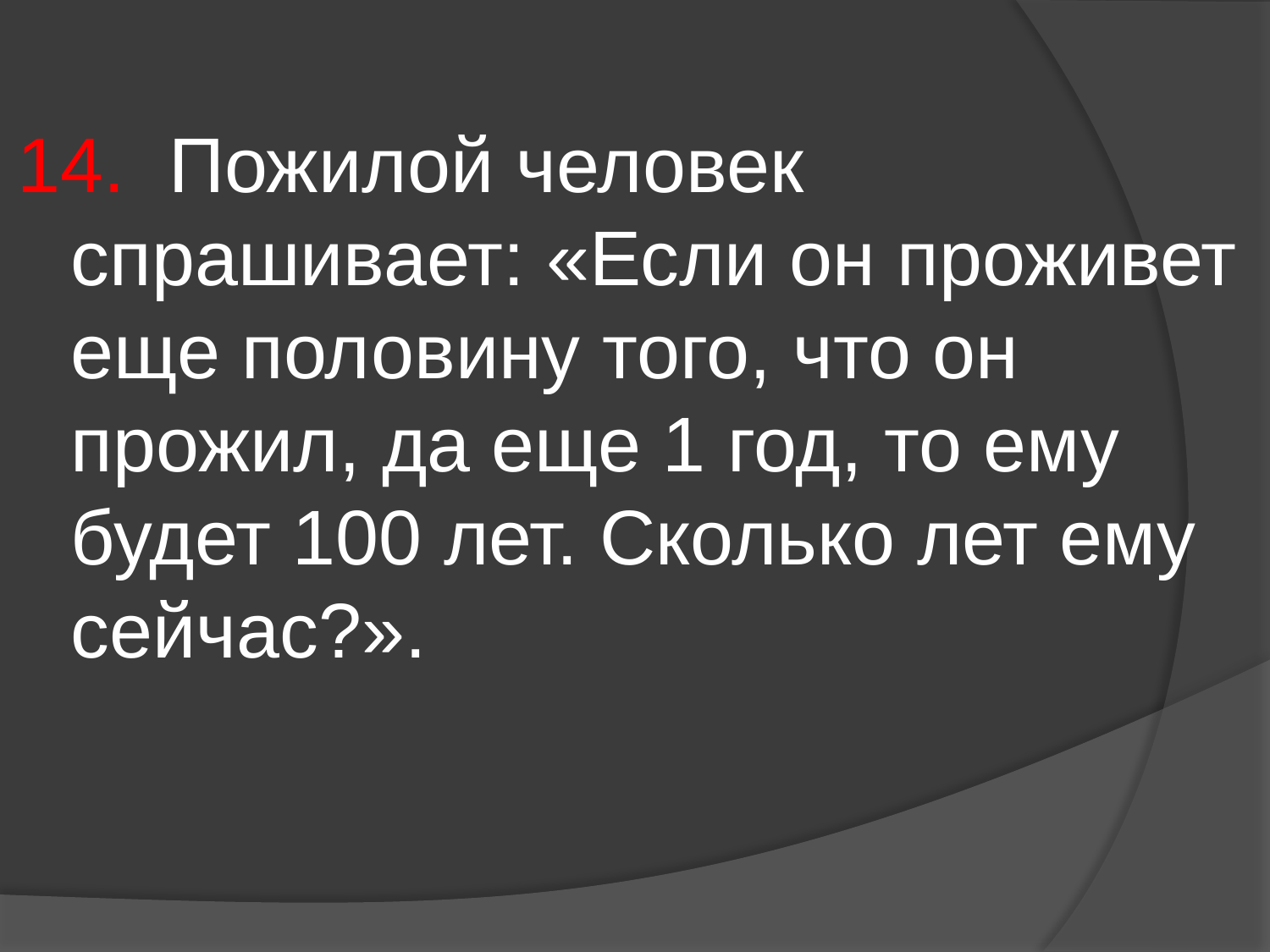

14.  Пожилой человек спрашивает: «Если он проживет еще половину того, что он прожил, да еще 1 год, то ему будет 100 лет. Сколько лет ему сейчас?».